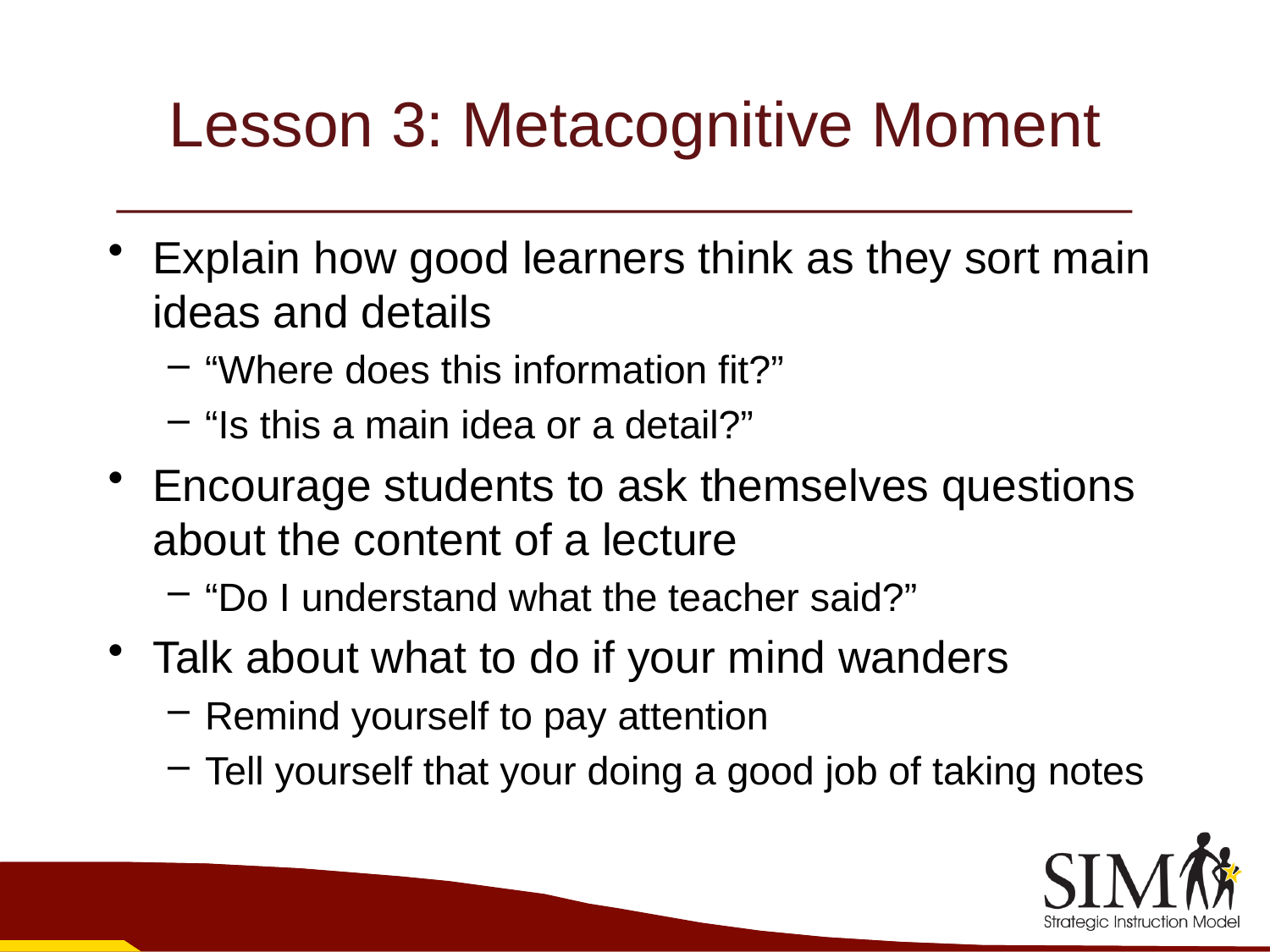

# Lesson 3: Metacognitive Moment
Explain how good learners think as they sort main ideas and details
“Where does this information fit?”
“Is this a main idea or a detail?”
Encourage students to ask themselves questions about the content of a lecture
“Do I understand what the teacher said?”
Talk about what to do if your mind wanders
Remind yourself to pay attention
Tell yourself that your doing a good job of taking notes